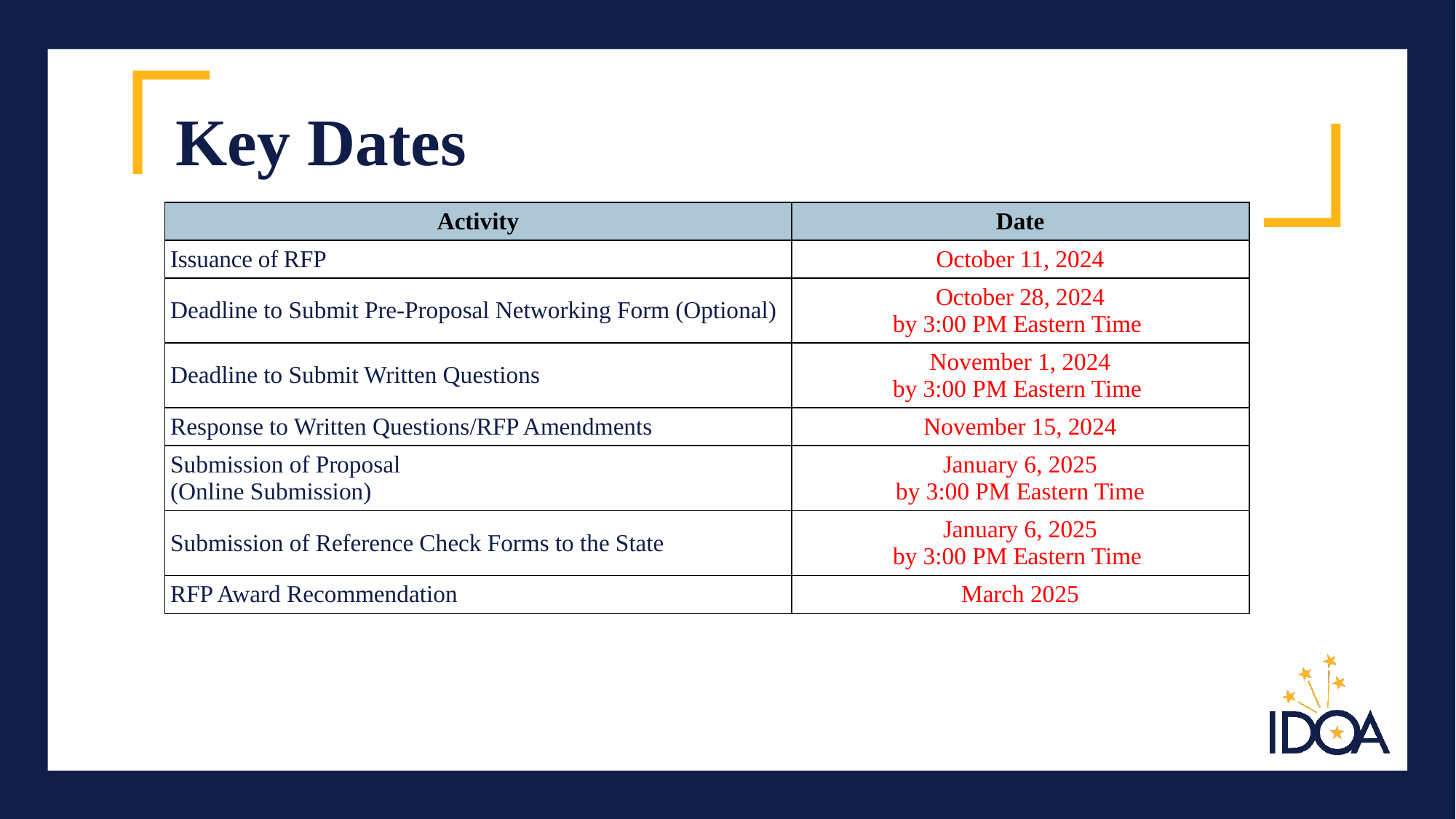

# Key Dates
| Activity | Date |
| --- | --- |
| Issuance of RFP | October 11, 2024 |
| Deadline to Submit Pre-Proposal Networking Form (Optional) | October 28, 2024 by 3:00 PM Eastern Time |
| Deadline to Submit Written Questions | November 1, 2024 by 3:00 PM Eastern Time |
| Response to Written Questions/RFP Amendments | November 15, 2024 |
| Submission of Proposal (Online Submission) | January 6, 2025 by 3:00 PM Eastern Time |
| Submission of Reference Check Forms to the State | January 6, 2025 by 3:00 PM Eastern Time |
| RFP Award Recommendation | March 2025 |